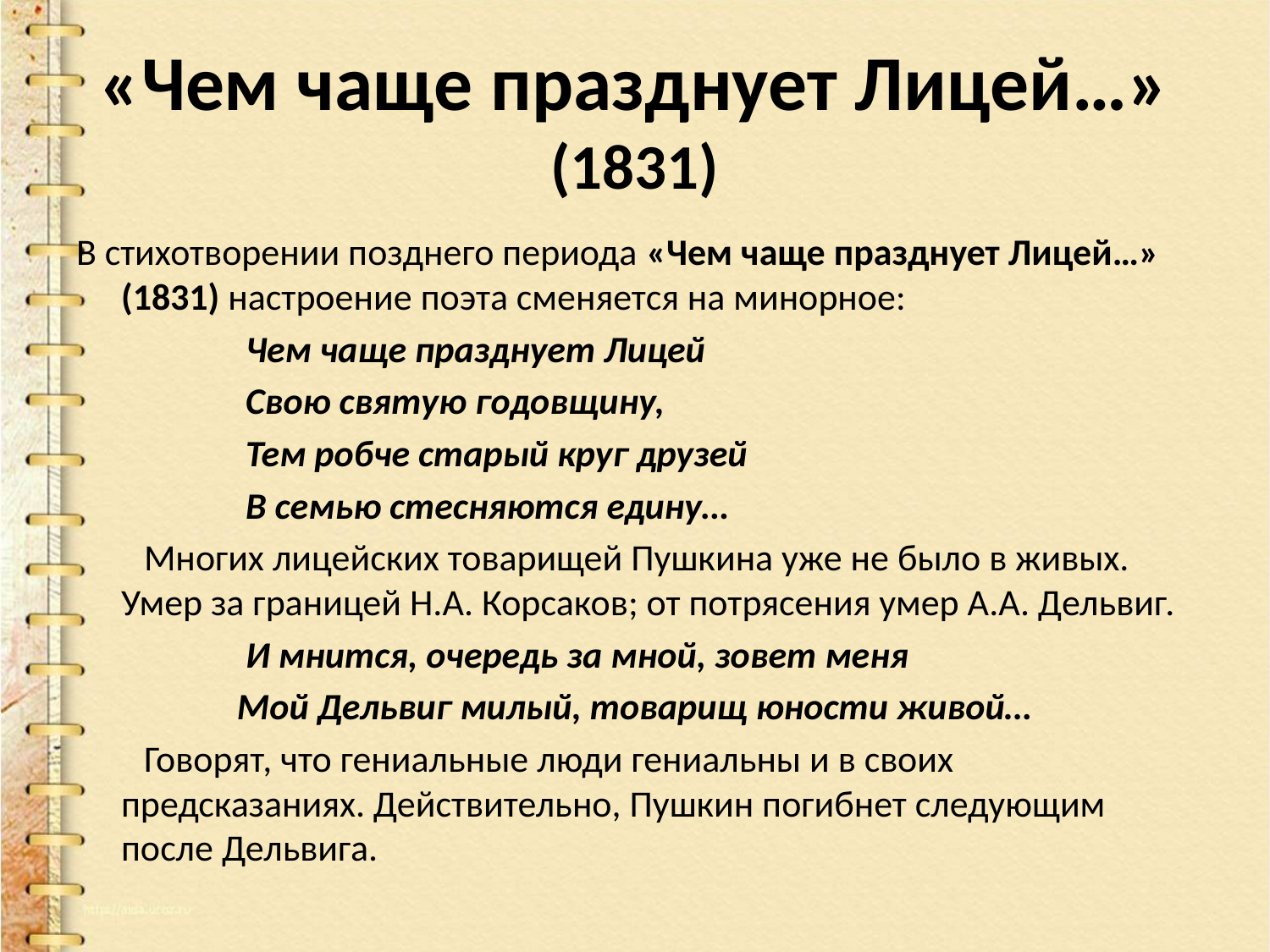

# «Чем чаще празднует Лицей…» (1831)
В стихотворении позднего периода «Чем чаще празднует Лицей…» (1831) настроение поэта сменяется на минорное:
                    Чем чаще празднует Лицей
                    Свою святую годовщину,
                    Тем робче старый круг друзей
                    В семью стесняются едину…
        Многих лицейских товарищей Пушкина уже не было в живых. Умер за границей Н.А. Корсаков; от потрясения умер А.А. Дельвиг.
                    И мнится, очередь за мной, зовет меня
                   Мой Дельвиг милый, товарищ юности живой…
        Говорят, что гениальные люди гениальны и в своих предсказаниях. Действительно, Пушкин погибнет следующим после Дельвига.